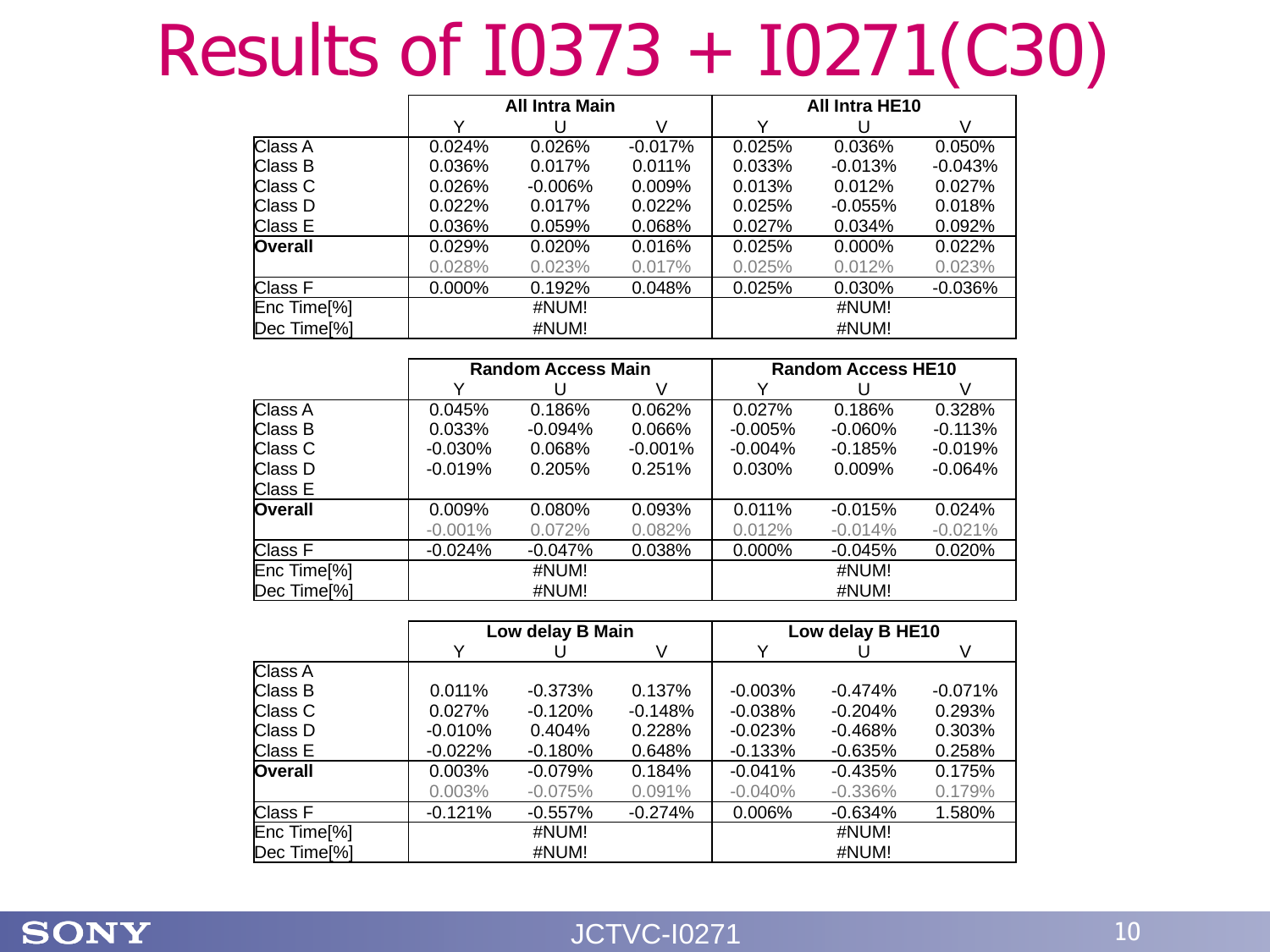

# Results of I0373 + I0271(C30)
|  | All Intra Main |  |  | All Intra HE10 |  |  |
| --- | --- | --- | --- | --- | --- | --- |
|  | Y | U | V | Y | U | V |
| Class A | 0.024% | 0.026% | -0.017% | 0.025% | 0.036% | 0.050% |
| Class B | 0.036% | 0.017% | 0.011% | 0.033% | -0.013% | -0.043% |
| Class C | 0.026% | -0.006% | 0.009% | 0.013% | 0.012% | 0.027% |
| Class D | 0.022% | 0.017% | 0.022% | 0.025% | -0.055% | 0.018% |
| Class E | 0.036% | 0.059% | 0.068% | 0.027% | 0.034% | 0.092% |
| Overall | 0.029% | 0.020% | 0.016% | 0.025% | 0.000% | 0.022% |
|  | 0.028% | 0.023% | 0.017% | 0.025% | 0.012% | 0.023% |
| Class F | 0.000% | 0.192% | 0.048% | 0.025% | 0.030% | -0.036% |
| Enc Time[%] | #NUM! |  |  | #NUM! |  |  |
| Dec Time[%] | #NUM! |  |  | #NUM! |  |  |
|  |  |  |  |  |  |  |
|  | Random Access Main |  |  | Random Access HE10 |  |  |
|  | Y | U | V | Y | U | V |
| Class A | 0.045% | 0.186% | 0.062% | 0.027% | 0.186% | 0.328% |
| Class B | 0.033% | -0.094% | 0.066% | -0.005% | -0.060% | -0.113% |
| Class C | -0.030% | 0.068% | -0.001% | -0.004% | -0.185% | -0.019% |
| Class D | -0.019% | 0.205% | 0.251% | 0.030% | 0.009% | -0.064% |
| Class E |  |  |  |  |  |  |
| Overall | 0.009% | 0.080% | 0.093% | 0.011% | -0.015% | 0.024% |
|  | -0.001% | 0.072% | 0.082% | 0.012% | -0.014% | -0.021% |
| Class F | -0.024% | -0.047% | 0.038% | 0.000% | -0.045% | 0.020% |
| Enc Time[%] | #NUM! |  |  | #NUM! |  |  |
| Dec Time[%] | #NUM! |  |  | #NUM! |  |  |
|  |  |  |  |  |  |  |
|  | Low delay B Main |  |  | Low delay B HE10 |  |  |
|  | Y | U | V | Y | U | V |
| Class A |  |  |  |  |  |  |
| Class B | 0.011% | -0.373% | 0.137% | -0.003% | -0.474% | -0.071% |
| Class C | 0.027% | -0.120% | -0.148% | -0.038% | -0.204% | 0.293% |
| Class D | -0.010% | 0.404% | 0.228% | -0.023% | -0.468% | 0.303% |
| Class E | -0.022% | -0.180% | 0.648% | -0.133% | -0.635% | 0.258% |
| Overall | 0.003% | -0.079% | 0.184% | -0.041% | -0.435% | 0.175% |
|  | 0.003% | -0.075% | 0.091% | -0.040% | -0.336% | 0.179% |
| Class F | -0.121% | -0.557% | -0.274% | 0.006% | -0.634% | 1.580% |
| Enc Time[%] | #NUM! |  |  | #NUM! |  |  |
| Dec Time[%] | #NUM! |  |  | #NUM! |  |  |
JCTVC-I0271
10